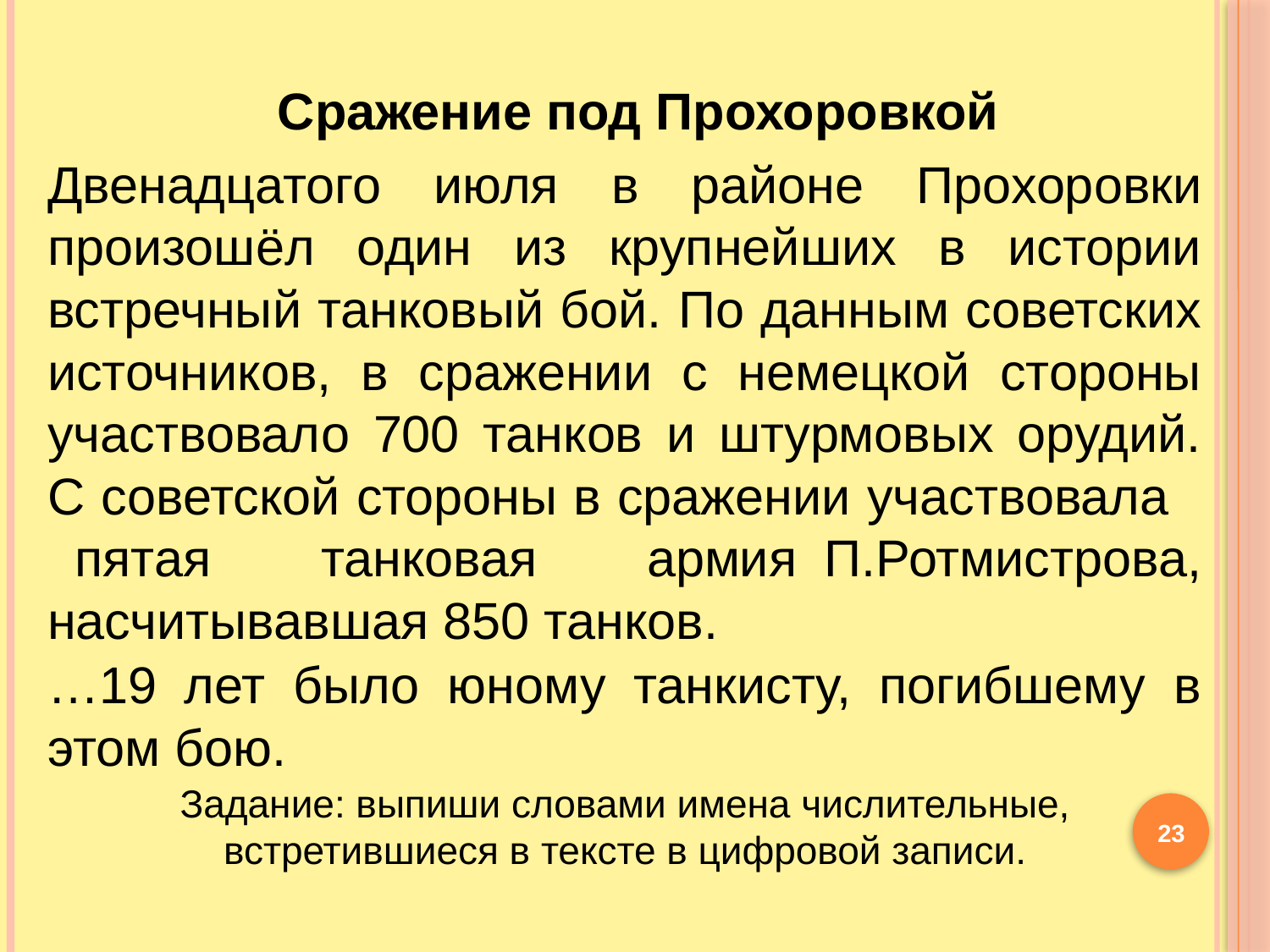

Сражение под Прохоровкой
Двенадцатого июля в районе Прохоровки произошёл один из крупнейших в истории встречный танковый бой. По данным советских источников, в сражении с немецкой стороны участвовало 700 танков и штурмовых орудий. С советской стороны в сражении участвовала    пятая    танковая    армия П.Ротмистрова, насчитывавшая 850 танков.
…19 лет было юному танкисту, погибшему в этом бою.
Задание: выпиши словами имена числительные, встретившиеся в тексте в цифровой записи.
23